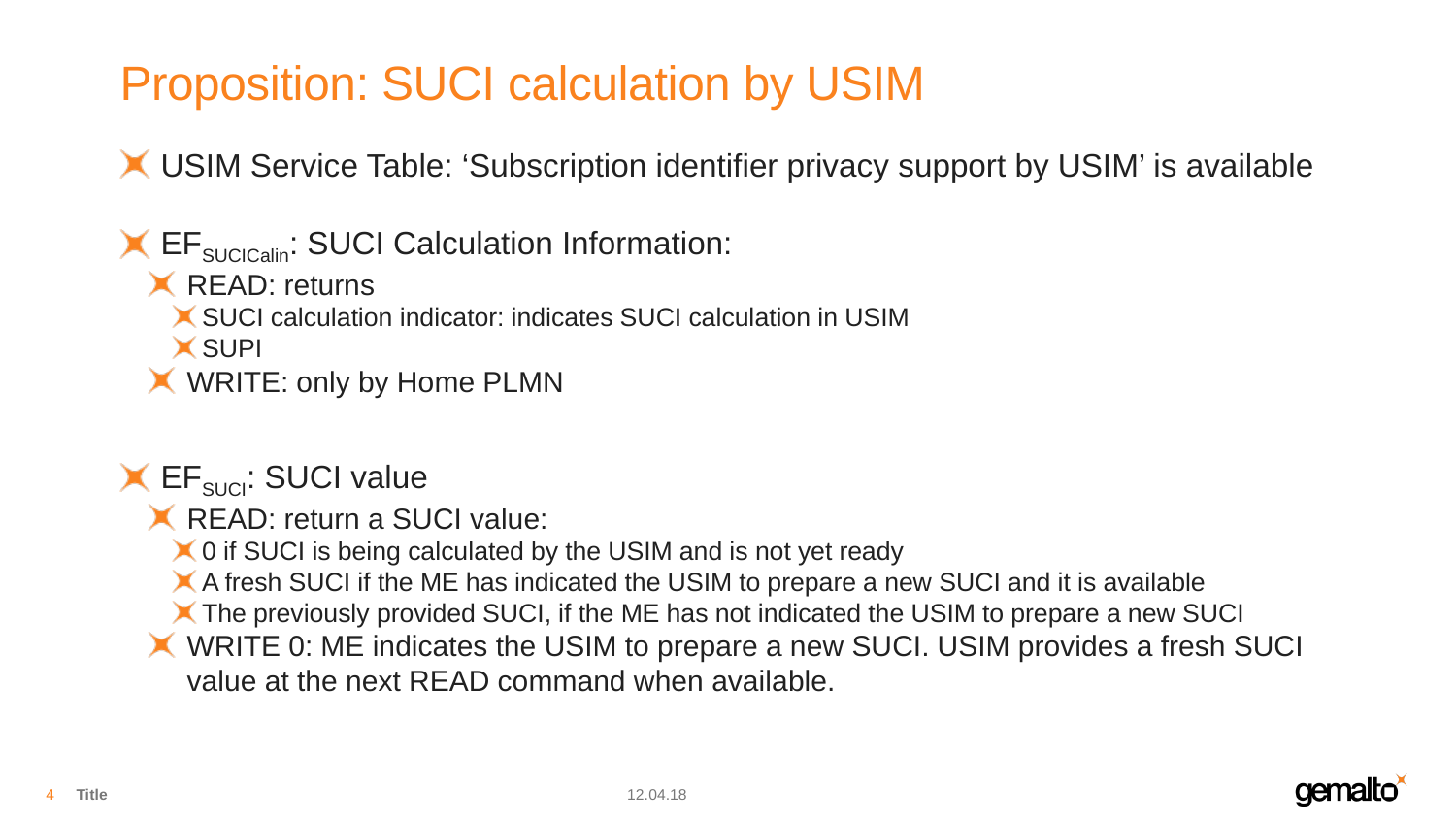

# Proposition: SUCI calculation by USIM
USIM Service Table: ‘Subscription identifier privacy support by USIM’ is available

EFSUCICalin: SUCI Calculation Information:
READ: returns
SUCI calculation indicator: indicates SUCI calculation in USIM
SUPI
WRITE: only by Home PLMN

EFSUCI: SUCI value
READ: return a SUCI value:
0 if SUCI is being calculated by the USIM and is not yet ready
A fresh SUCI if the ME has indicated the USIM to prepare a new SUCI and it is available
The previously provided SUCI, if the ME has not indicated the USIM to prepare a new SUCI
WRITE 0: ME indicates the USIM to prepare a new SUCI. USIM provides a fresh SUCI value at the next READ command when available.
4
Title
12.04.18